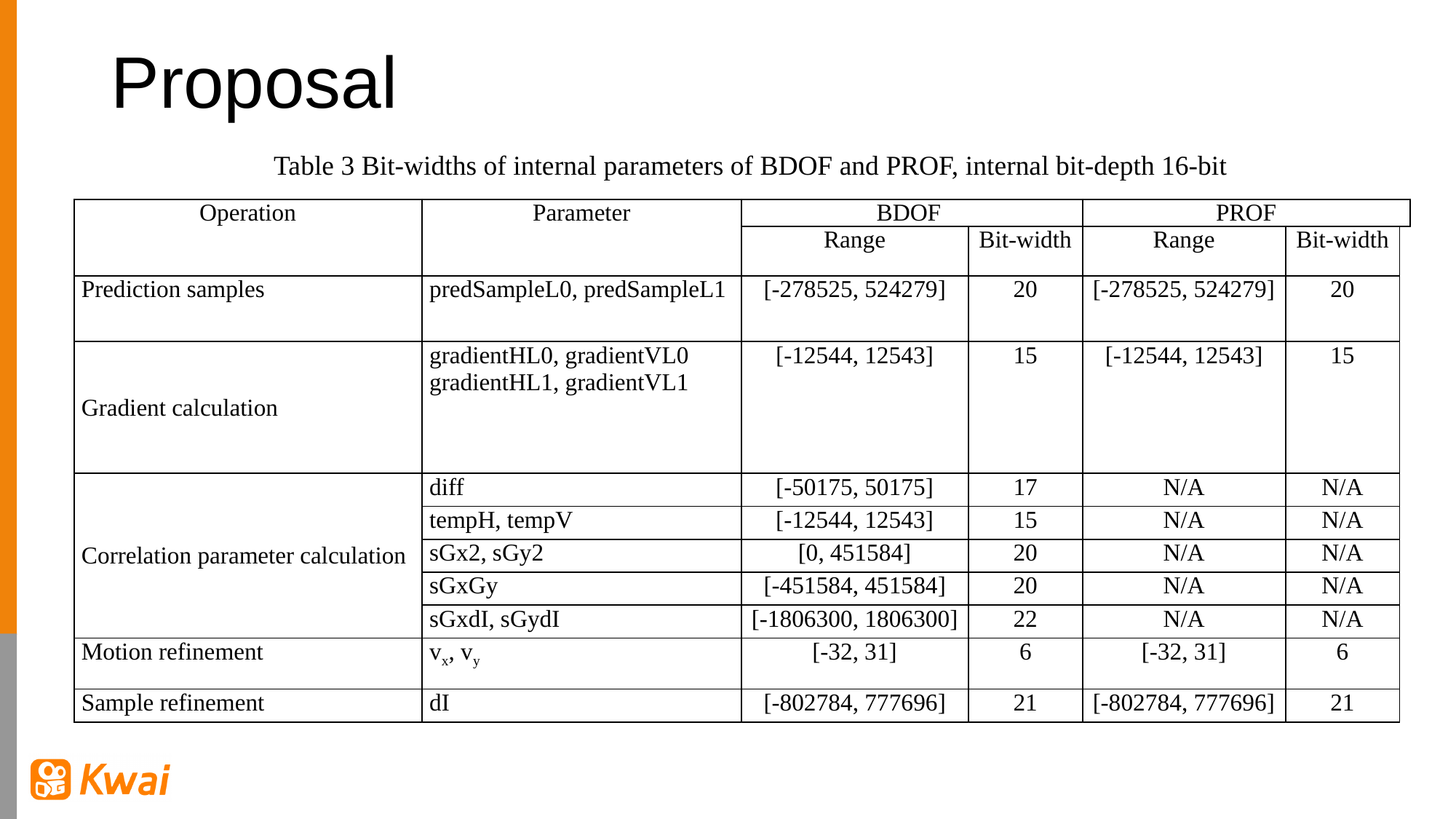

# Proposal
Table 3 Bit-widths of internal parameters of BDOF and PROF, internal bit-depth 16-bit
| Operation | Parameter | BDOF |  | PROF |  |  |
| --- | --- | --- | --- | --- | --- | --- |
|  |  | Range | Bit-width | Range | Bit-width |  |
| Prediction samples | predSampleL0, predSampleL1 | [-278525, 524279] | 20 | [-278525, 524279] | 20 |  |
| Gradient calculation | gradientHL0, gradientVL0 gradientHL1, gradientVL1 | [-12544, 12543] | 15 | [-12544, 12543] | 15 |  |
| Correlation parameter calculation | diff | [-50175, 50175] | 17 | N/A | N/A |  |
|  | tempH, tempV | [-12544, 12543] | 15 | N/A | N/A |  |
|  | sGx2, sGy2 | [0, 451584] | 20 | N/A | N/A |  |
|  | sGxGy | [-451584, 451584] | 20 | N/A | N/A |  |
|  | sGxdI, sGydI | [-1806300, 1806300] | 22 | N/A | N/A |  |
| Motion refinement | vx, vy | [-32, 31] | 6 | [-32, 31] | 6 |  |
| Sample refinement | dI | [-802784, 777696] | 21 | [-802784, 777696] | 21 |  |